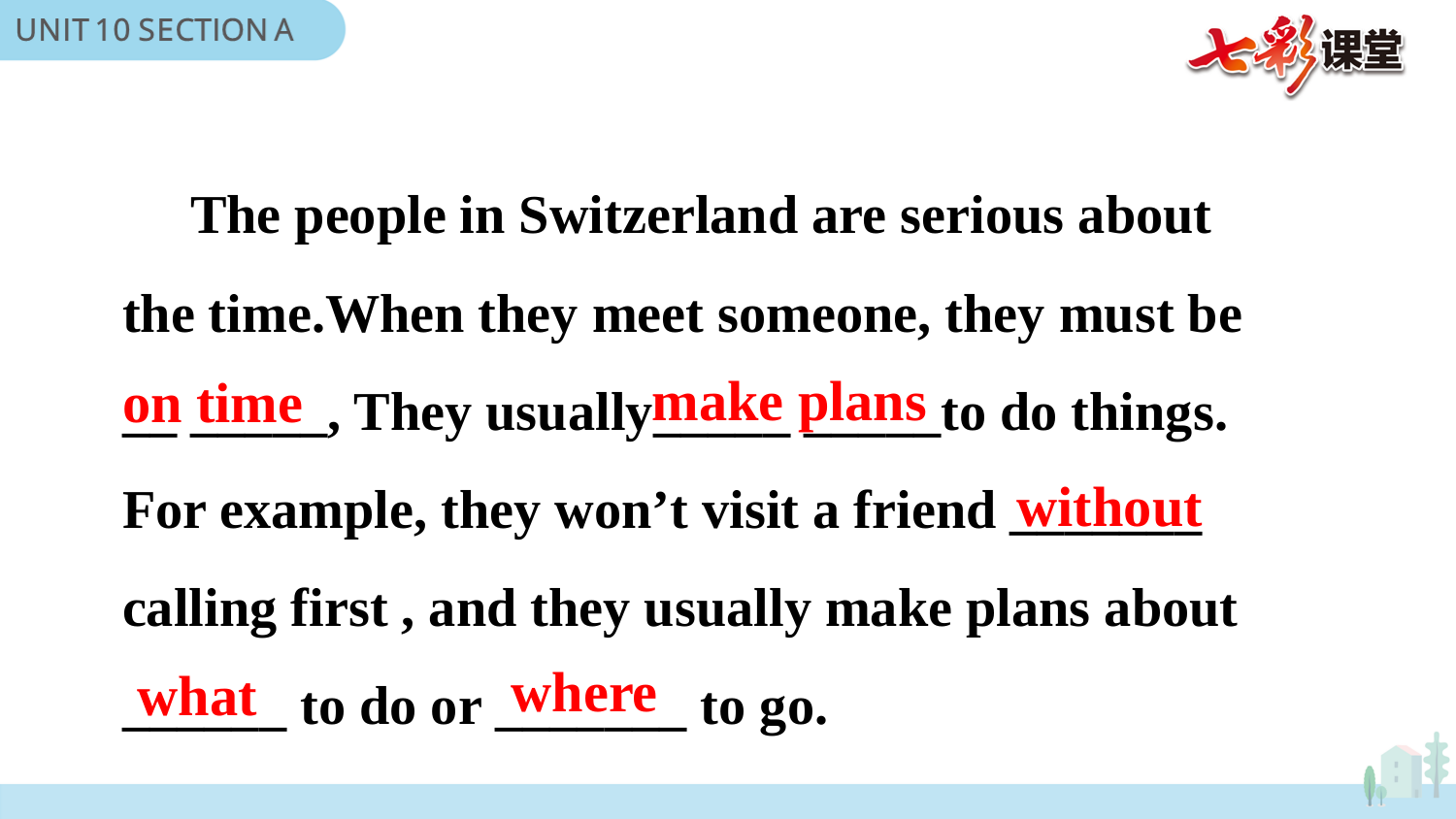

The people in Switzerland are serious about the time.When they meet someone, they must be __ _____, They usually_____ _____to do things. For example, they won’t visit a friend _______
calling first , and they usually make plans about ______ to do or _______ to go.

make plans
on time
without
where
what